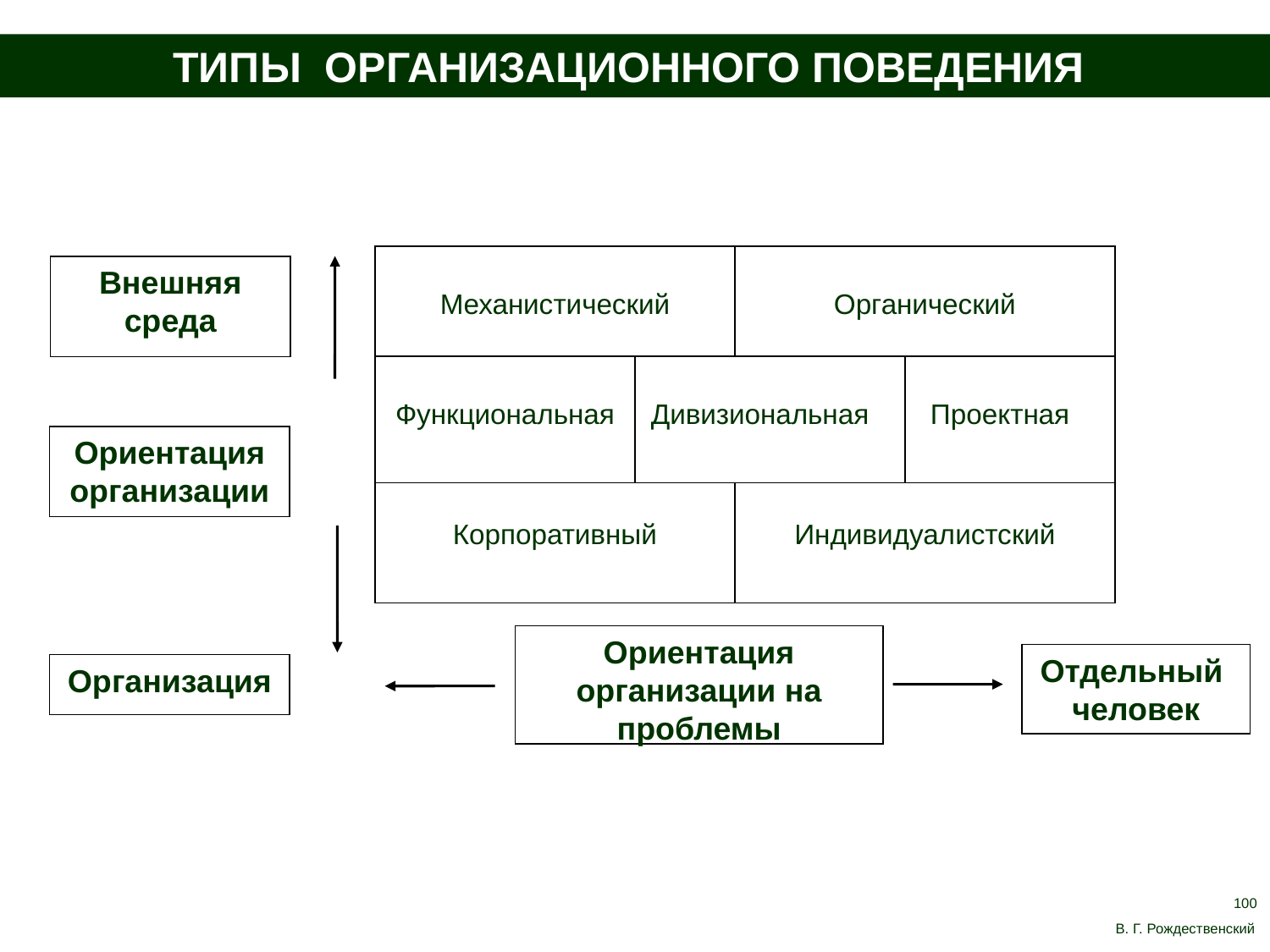

ТИПЫ  ОРГАНИЗАЦИОННОГО ПОВЕДЕНИЯ

Механистический

Органический

Внешняя среда

Функциональная

Дивизиональная

Проектная
Ориентация
организации

Корпоративный

Индивидуалистский

Ориентация организации на проблемы
Отдельный  человек
Организация

100
В. Г. Рождественский